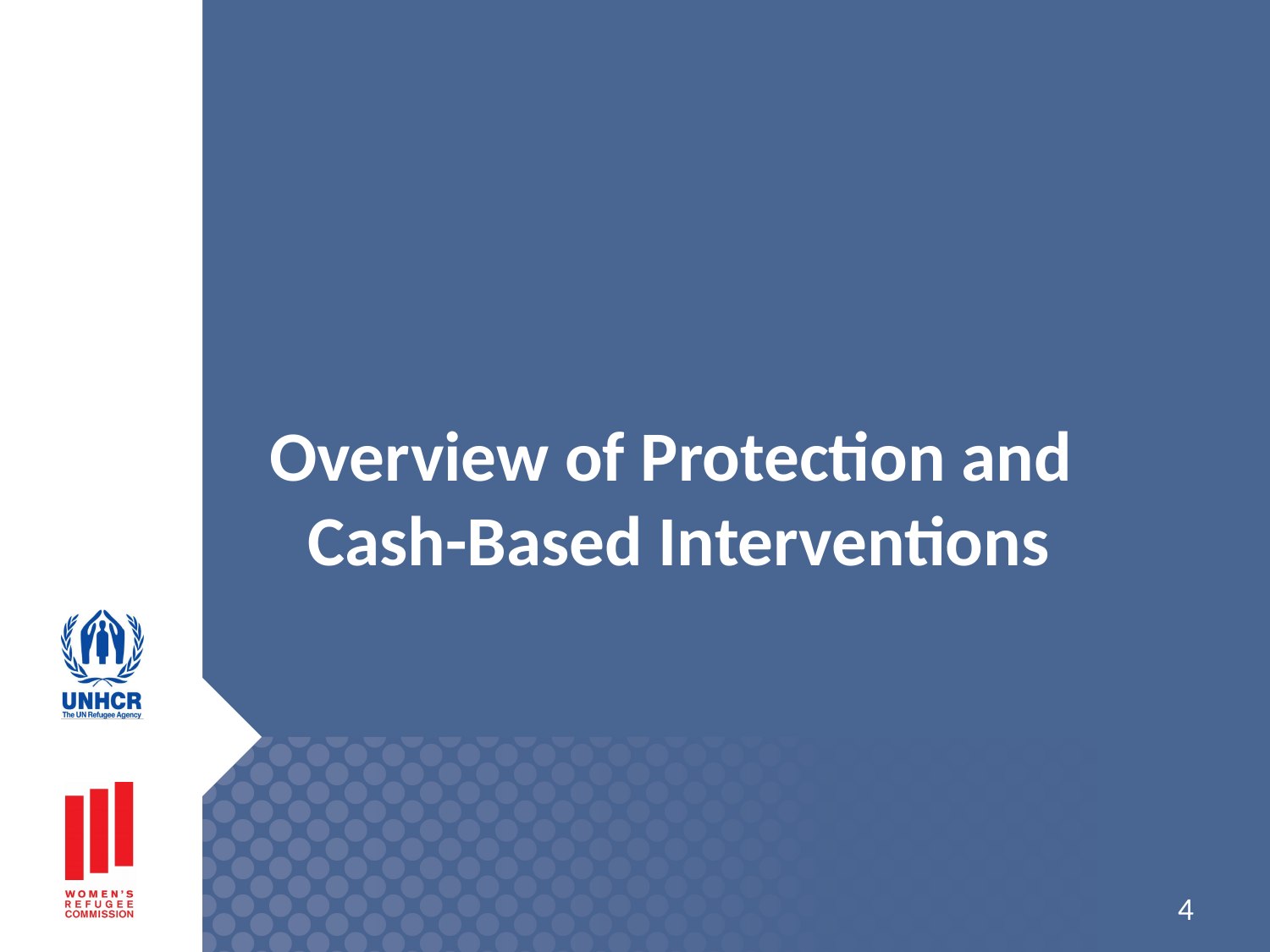

# Overview of Protection and Cash-Based Interventions
4